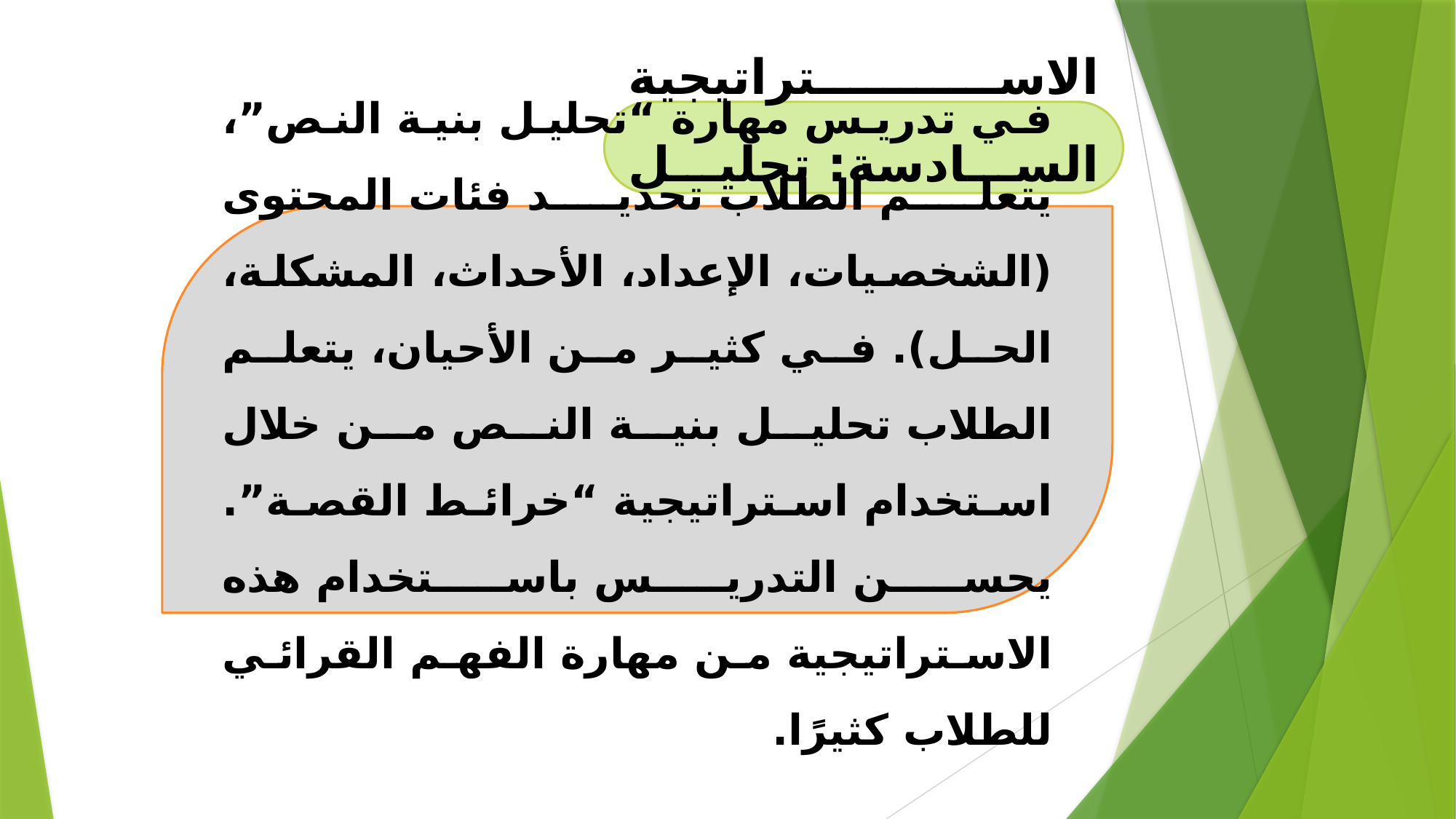

الاستراتيجية السادسة: تحليل بنية النص
في تدريس مهارة “تحليل بنية النص”، يتعلم الطلاب تحديد فئات المحتوى (الشخصيات، الإعداد، الأحداث، المشكلة، الحل). في كثير من الأحيان، يتعلم الطلاب تحليل بنية النص من خلال استخدام استراتيجية “خرائط القصة”. يحسن التدريس باستخدام هذه الاستراتيجية من مهارة الفهم القرائي للطلاب كثيرًا.